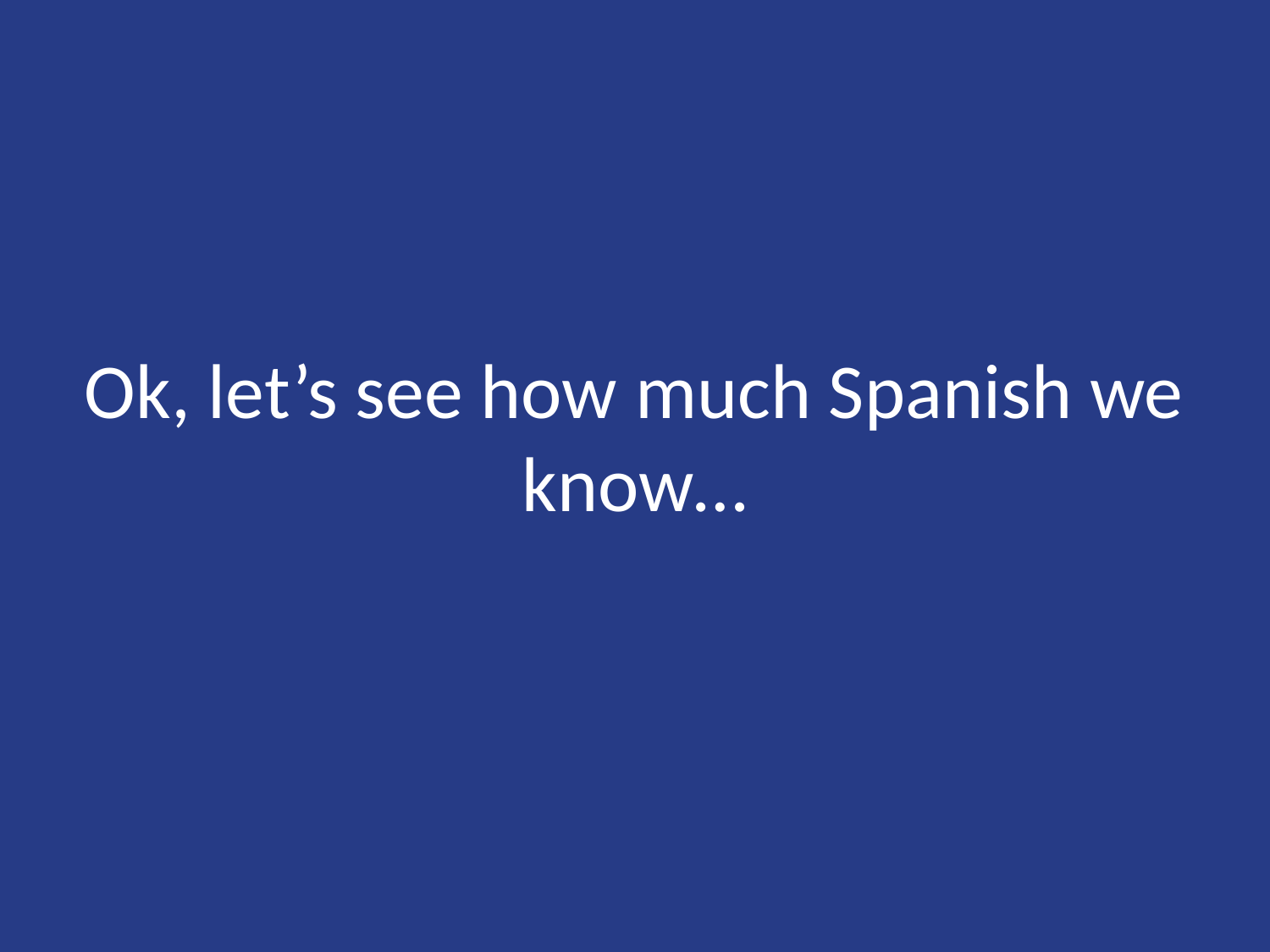

# Ok, let’s see how much Spanish we know…